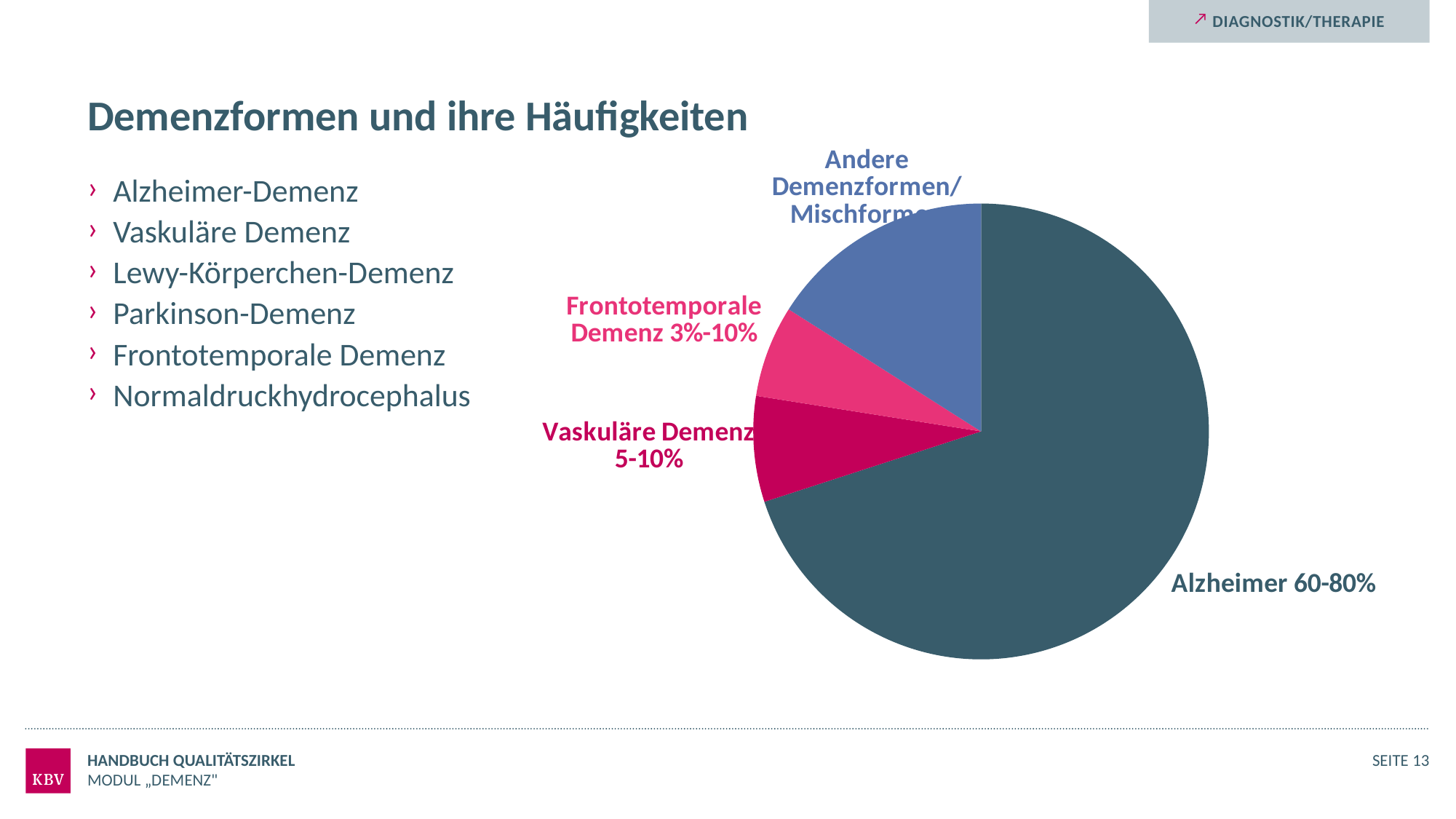

Diagnostik/Therapie
# Demenzformen und ihre Häufigkeiten

### Chart

| Category | Spalte1 |
|---|---|
| Alzheimer 60-80% | 70.0 |
| Vaskuläre Demenz 5-10% | 7.5 |
| Frontotemporale Demenz 3%-10% | 6.5 |
| Andere Demenzformen/ Mischformen | 16.0 |

### Chart

| Category |
|---|
Alzheimer-Demenz
Vaskuläre Demenz
Lewy-Körperchen-Demenz
Parkinson-Demenz
Frontotemporale Demenz
Normaldruckhydrocephalus
Handbuch Qualitätszirkel
Seite 13
Modul „Demenz"